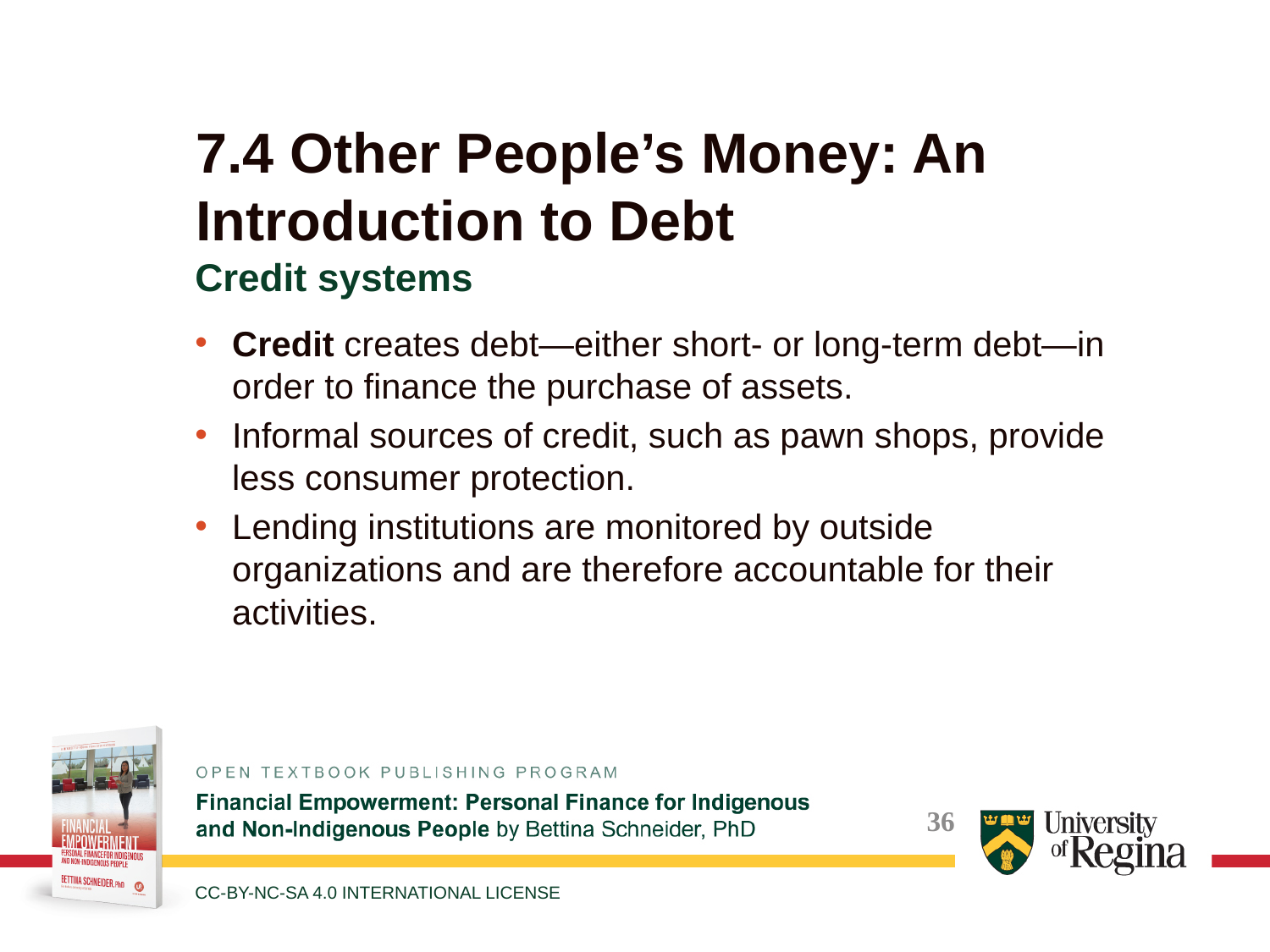

# 7.4 Other People’s Money: An Introduction to Debt
Credit systems
Credit creates debt—either short- or long-term debt—in order to finance the purchase of assets.
Informal sources of credit, such as pawn shops, provide less consumer protection.
Lending institutions are monitored by outside organizations and are therefore accountable for their activities.
CC-BY-NC-SA 4.0 INTERNATIONAL LICENSE